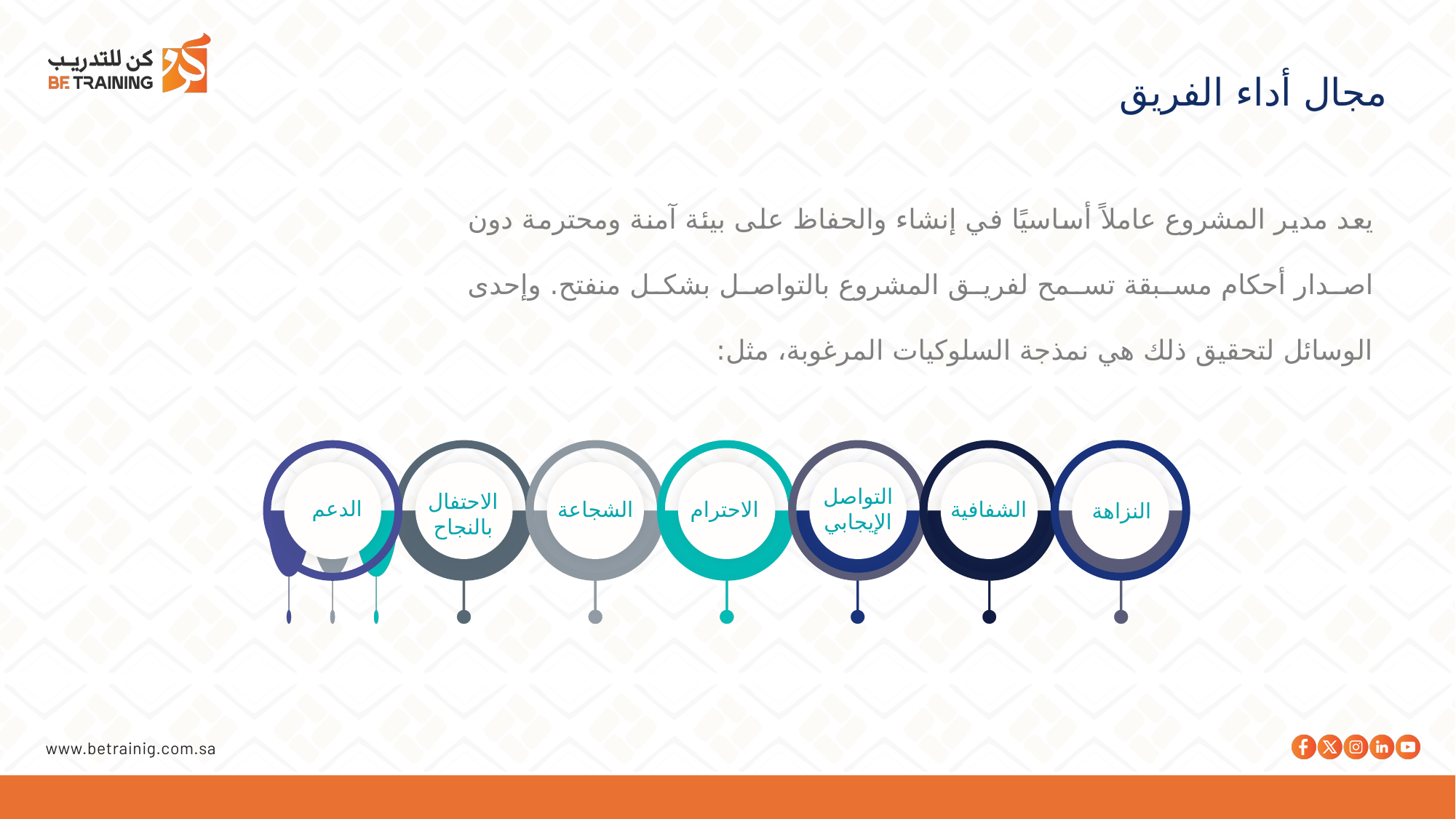

مجال أداء الفريق
يعد مدير المشروع عاملاً أساسيًا في إنشاء والحفاظ على بيئة آمنة ومحترمة دون اصدار أحكام مسبقة تسمح لفريق المشروع بالتواصل بشكل منفتح. وإحدى الوسائل لتحقيق ذلك هي نمذجة السلوكيات المرغوبة، مثل:

التواصل الإيجابي
الاحتفال بالنجاح
الدعم
الشجاعة
الشفافية
الاحترام
النزاهة